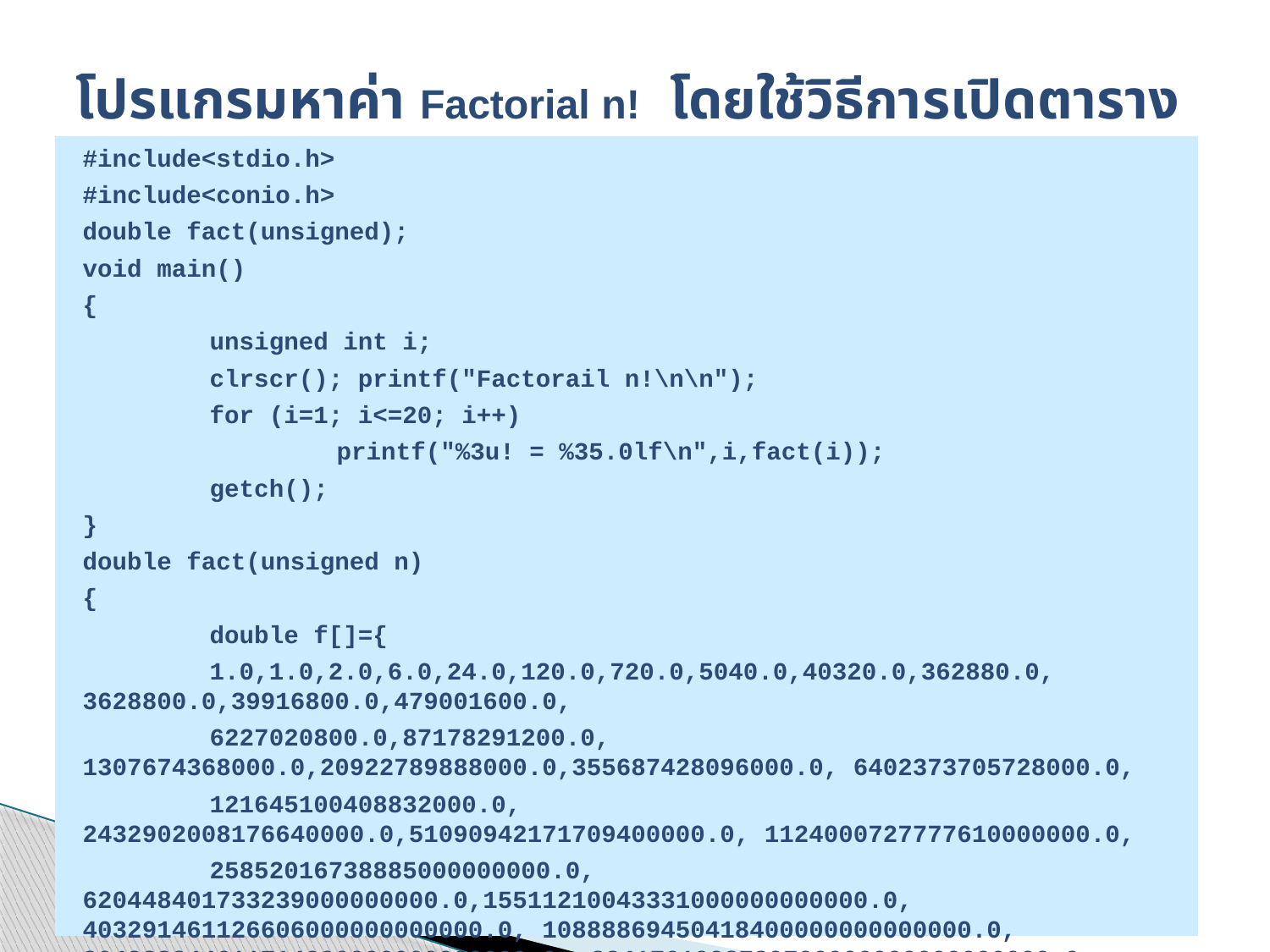

# โปรแกรมหาค่า Factorial n!  โดยใช้วิธีการเปิดตาราง
#include<stdio.h>
#include<conio.h>
double fact(unsigned);
void main()
{
	unsigned int i;
	clrscr(); printf("Factorail n!\n\n");
	for (i=1; i<=20; i++)
		printf("%3u! = %35.0lf\n",i,fact(i));
	getch();
}
double fact(unsigned n)
{
	double f[]={
	1.0,1.0,2.0,6.0,24.0,120.0,720.0,5040.0,40320.0,362880.0, 3628800.0,39916800.0,479001600.0,
	6227020800.0,87178291200.0, 1307674368000.0,20922789888000.0,355687428096000.0, 6402373705728000.0,
	121645100408832000.0,  2432902008176640000.0,51090942171709400000.0, 1124000727777610000000.0,
	25852016738885000000000.0, 620448401733239000000000.0,15511210043331000000000000.0, 	403291461126606000000000000.0, 10888869450418400000000000000.0, 304888344611714000000000000000.0, 	8841761993739700000000000000000.0, 265252859812191000000000000000000.0};
	return f[n];
}